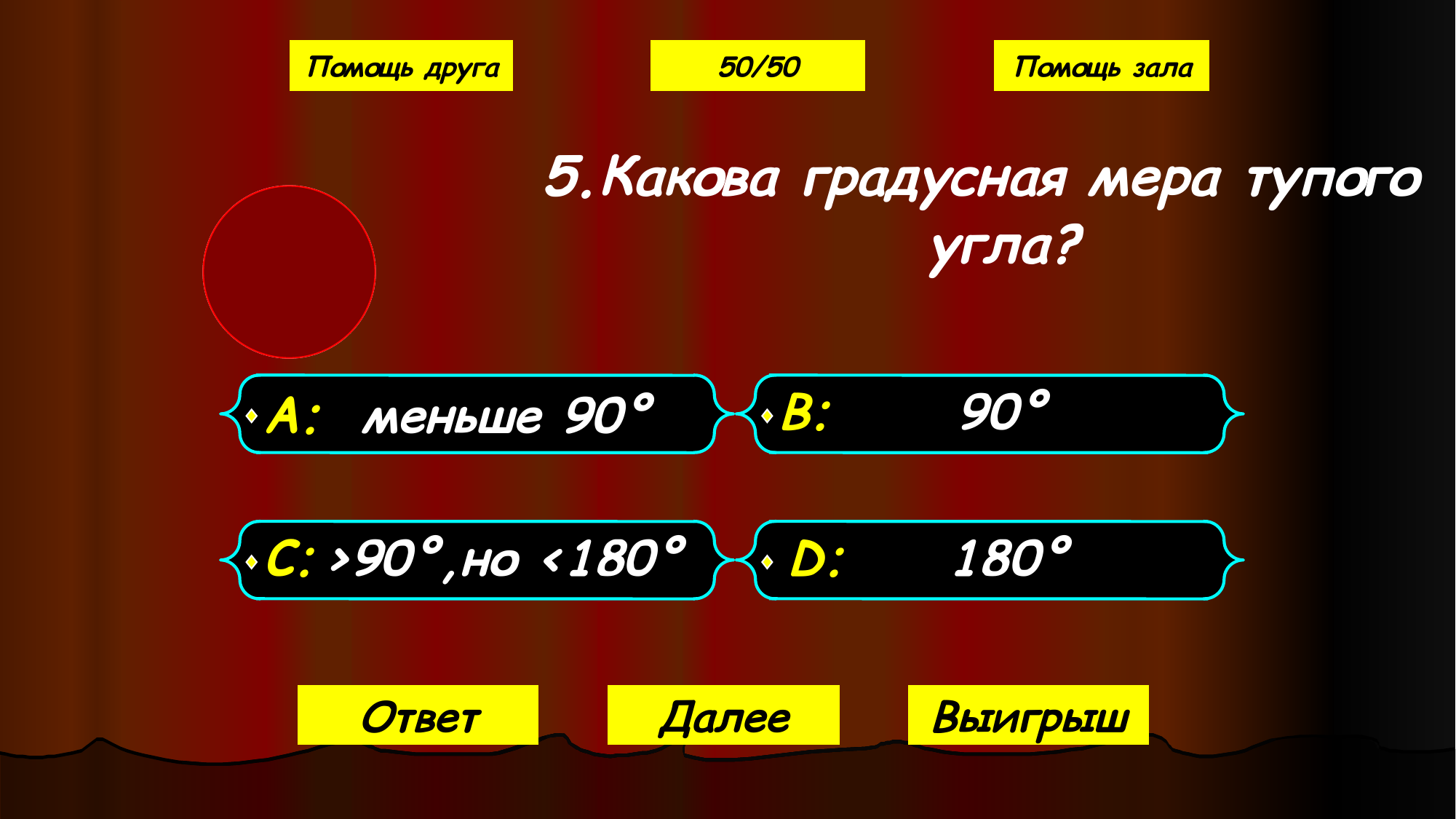

Помощь друга
50/50
Помощь зала
 5.Какова градусная мера тупого угла?

А:  меньше 90º

В:      90º

С: >90º,но <180º

D:     180º

Ответ
Далее
Выигрыш